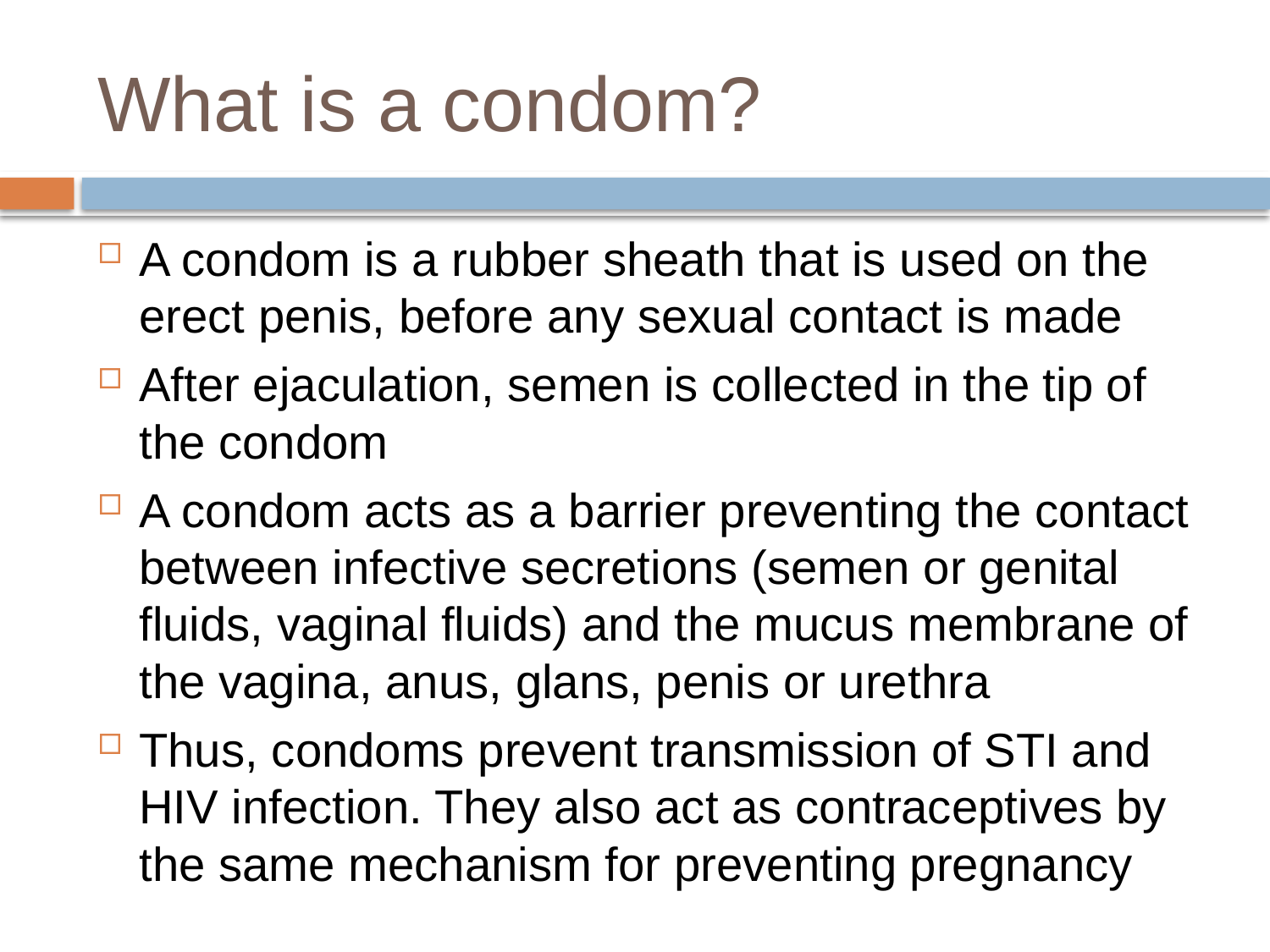

# What is a condom?
A condom is a rubber sheath that is used on the erect penis, before any sexual contact is made
After ejaculation, semen is collected in the tip of the condom
A condom acts as a barrier preventing the contact between infective secretions (semen or genital fluids, vaginal fluids) and the mucus membrane of the vagina, anus, glans, penis or urethra
Thus, condoms prevent transmission of STI and HIV infection. They also act as contraceptives by the same mechanism for preventing pregnancy